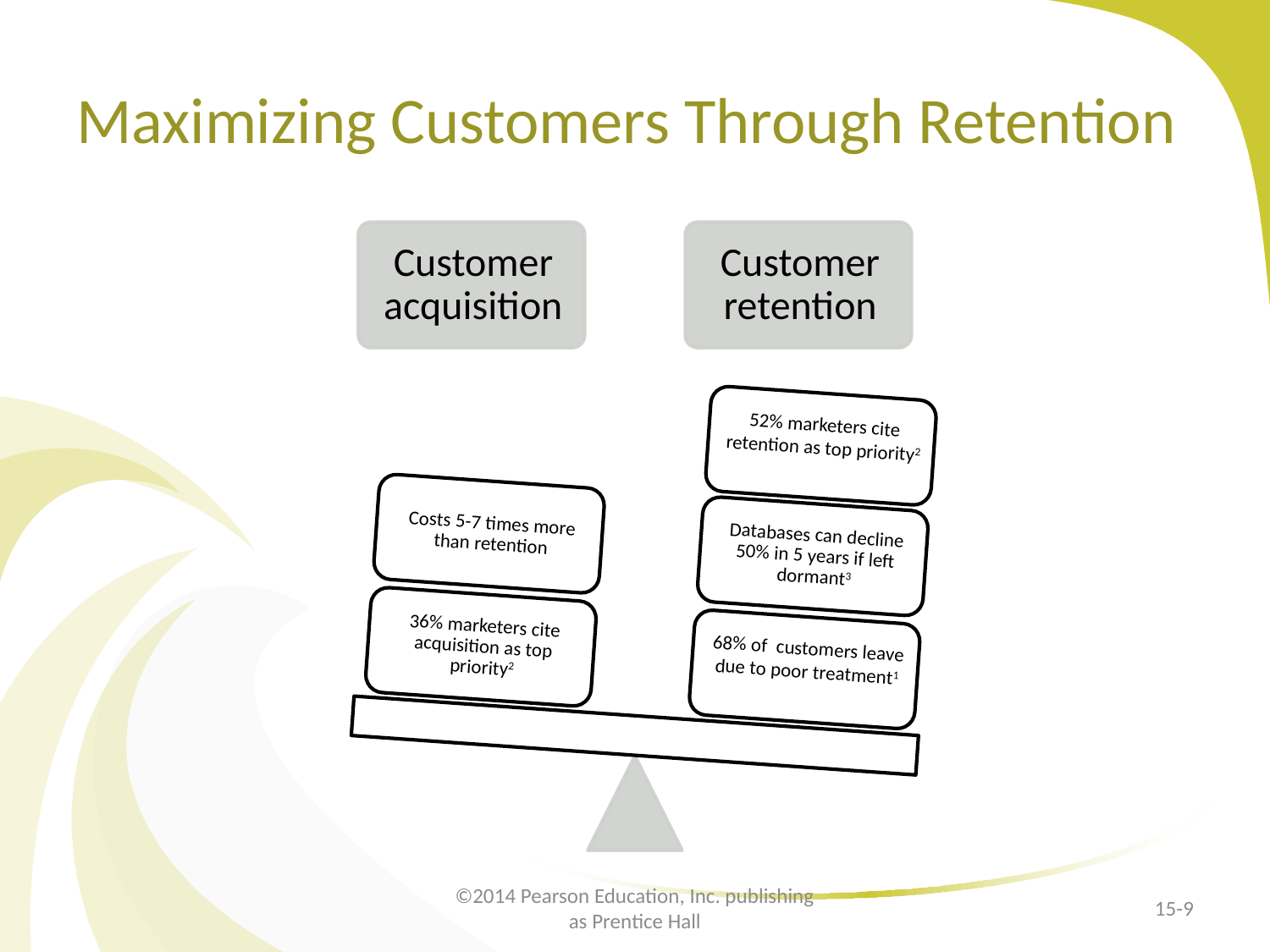

# Maximizing Customers Through Retention
Customer acquisition
Customer retention
68% of  customers leave due to poor treatment1

Databases can decline 50% in 5 years if left dormant3
52% marketers cite retention as top priority2

36% marketers cite acquisition as top priority2
Costs 5-7 times more than retention
©2014 Pearson Education, Inc. publishing as Prentice Hall
15-9